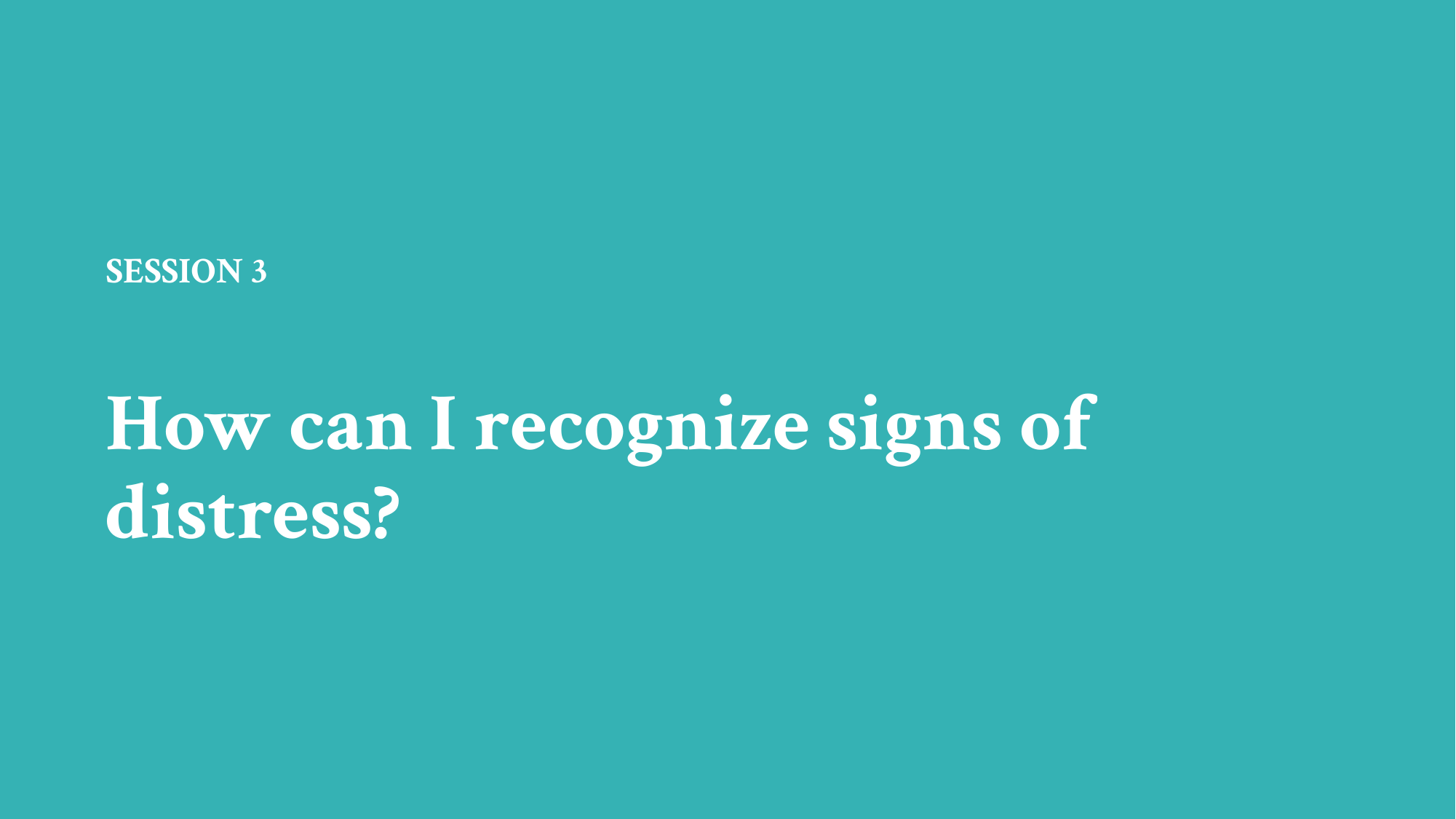

# SESSION 3 How can I recognize signs of distress?